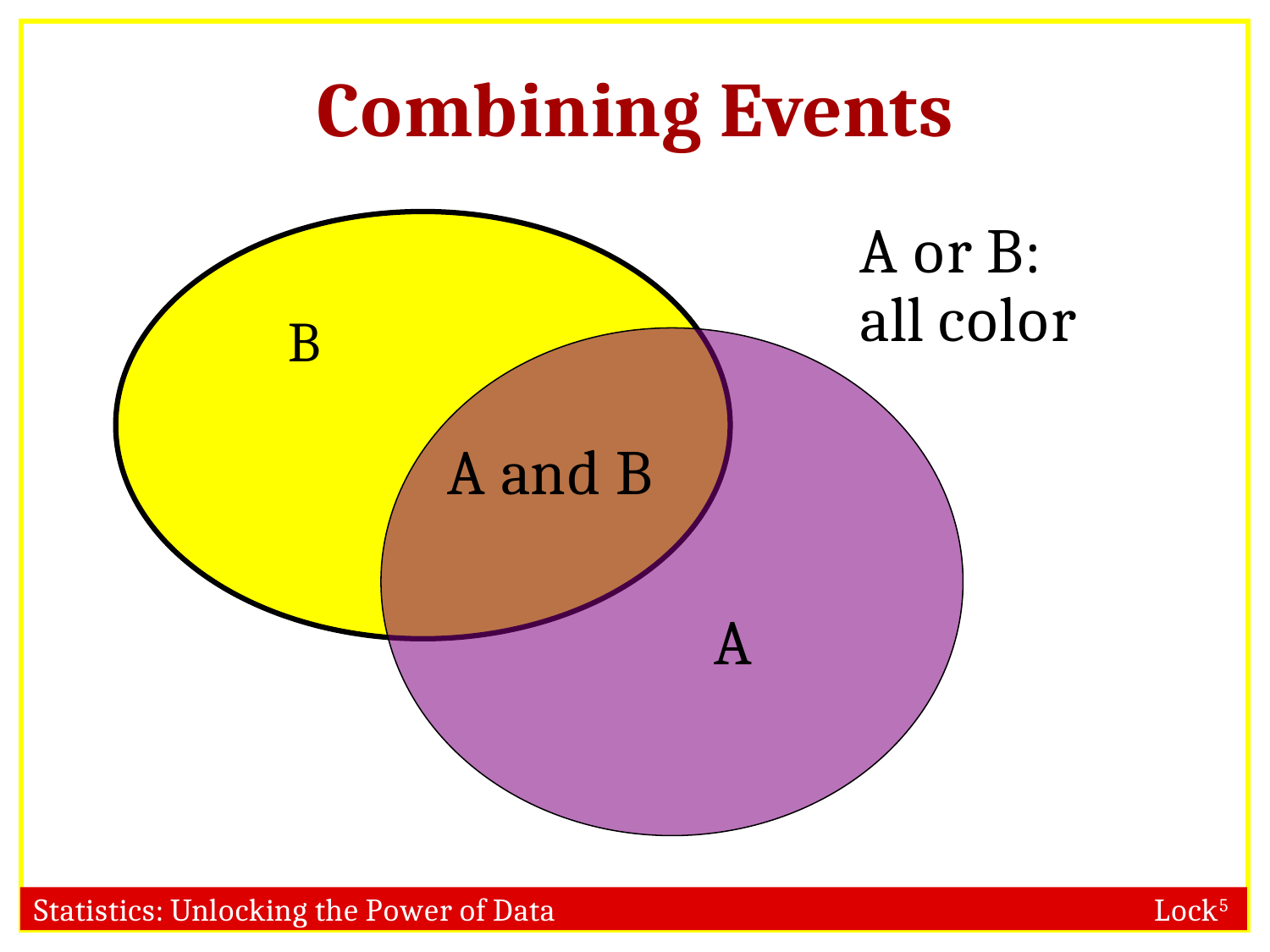

Combining Events

A or B:
all color
B

A and B
A